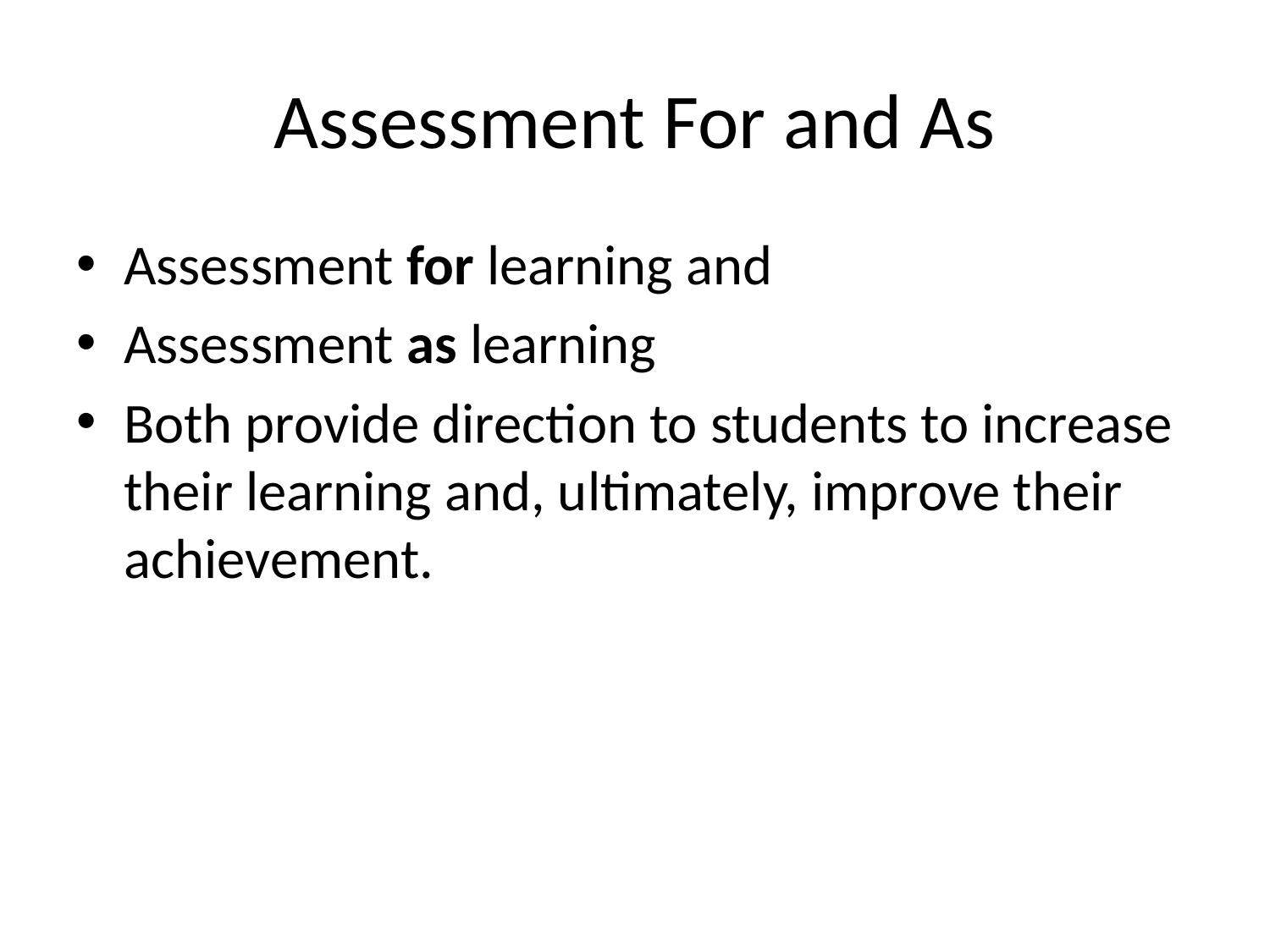

# Assessment For and As
Assessment for learning and
Assessment as learning
Both provide direction to students to increase their learning and, ultimately, improve their achievement.